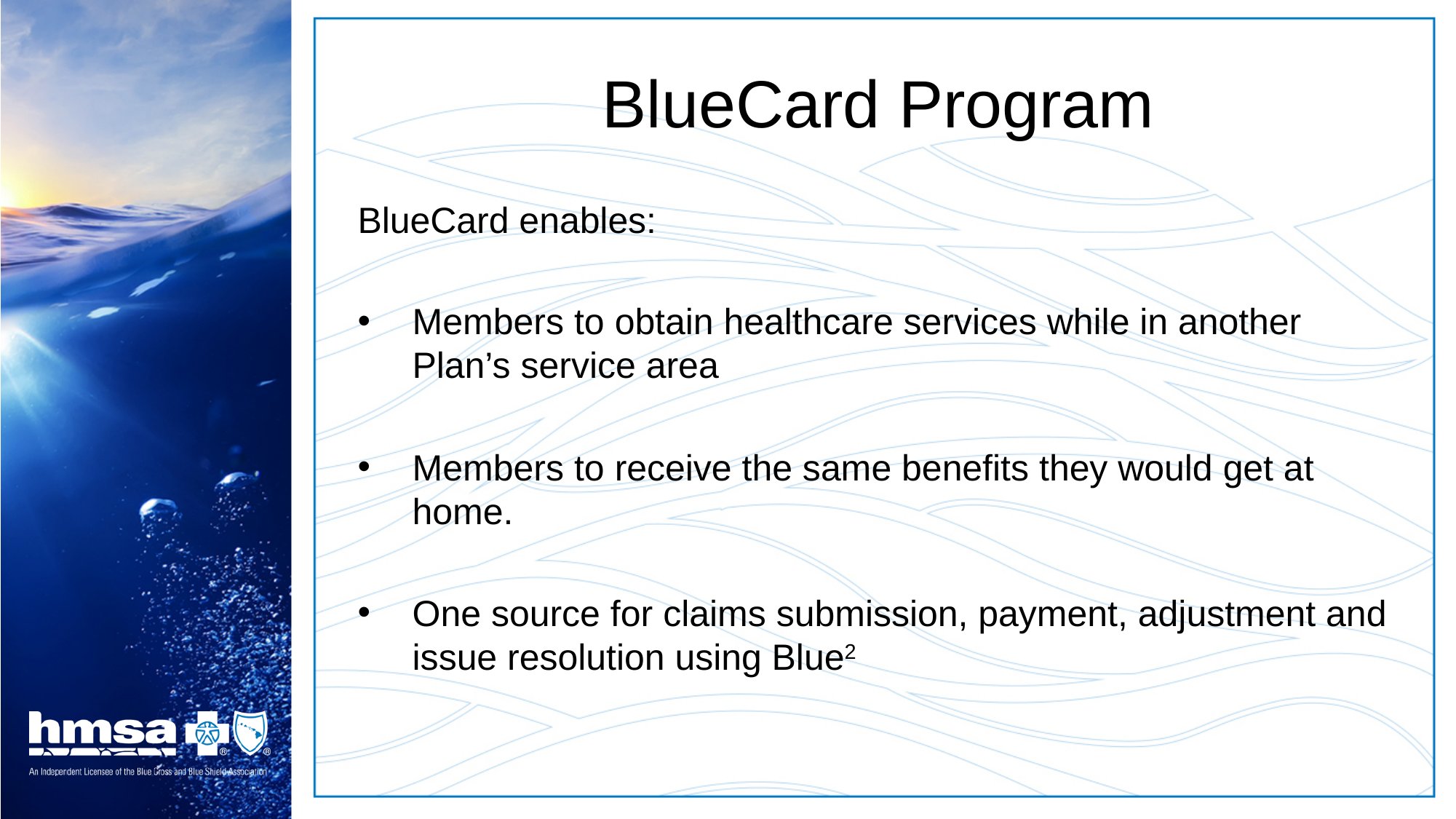

# BlueCard Program
BlueCard enables:

Members to obtain healthcare services while in another Plan’s service area

Members to receive the same benefits they would get at home.

One source for claims submission, payment, adjustment and issue resolution using Blue2